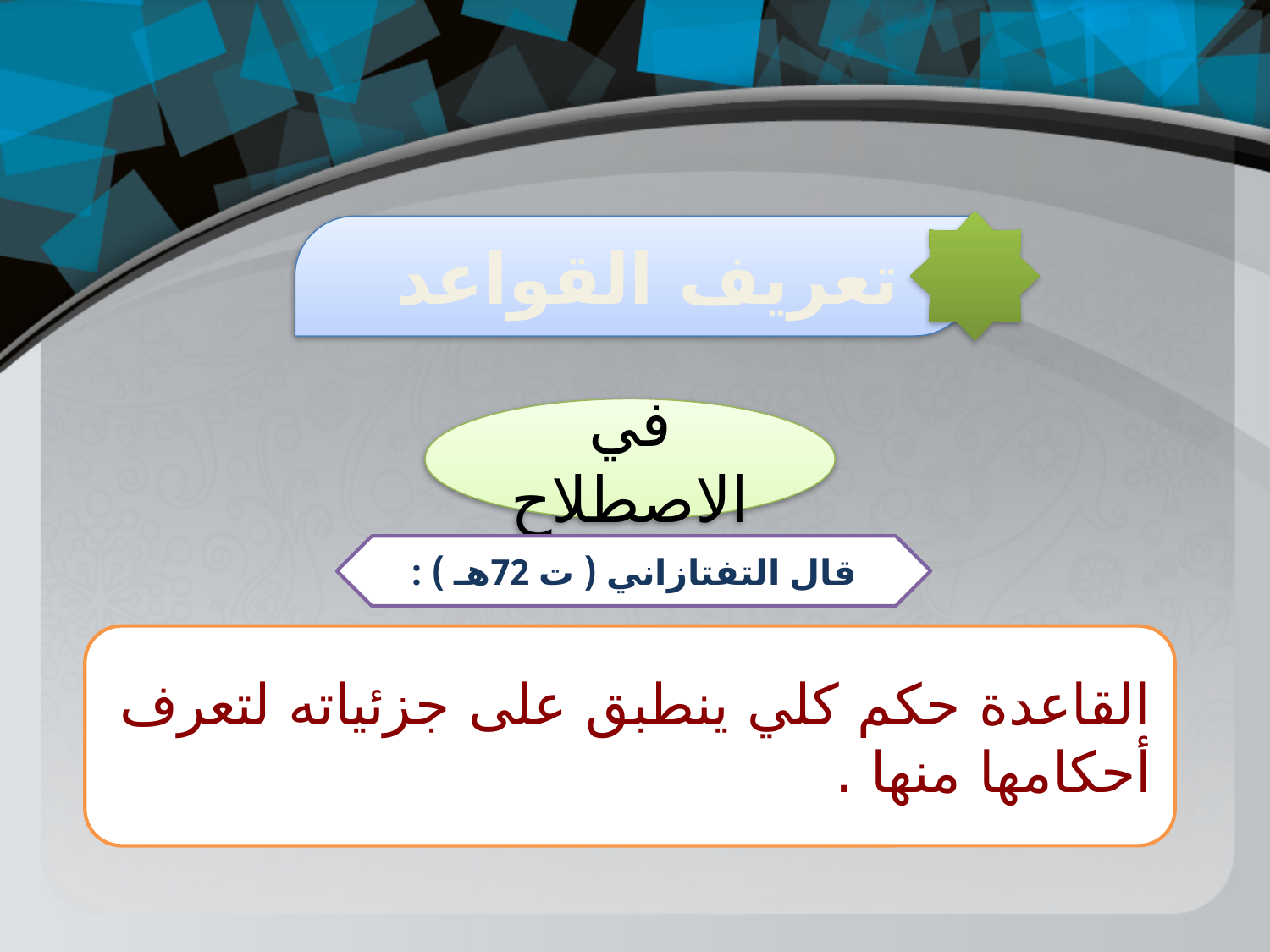

تعريف القواعد
في الاصطلاح
قال التفتازاني ( ت 72هـ ) :
القاعدة حكم كلي ينطبق على جزئياته لتعرف أحكامها منها .